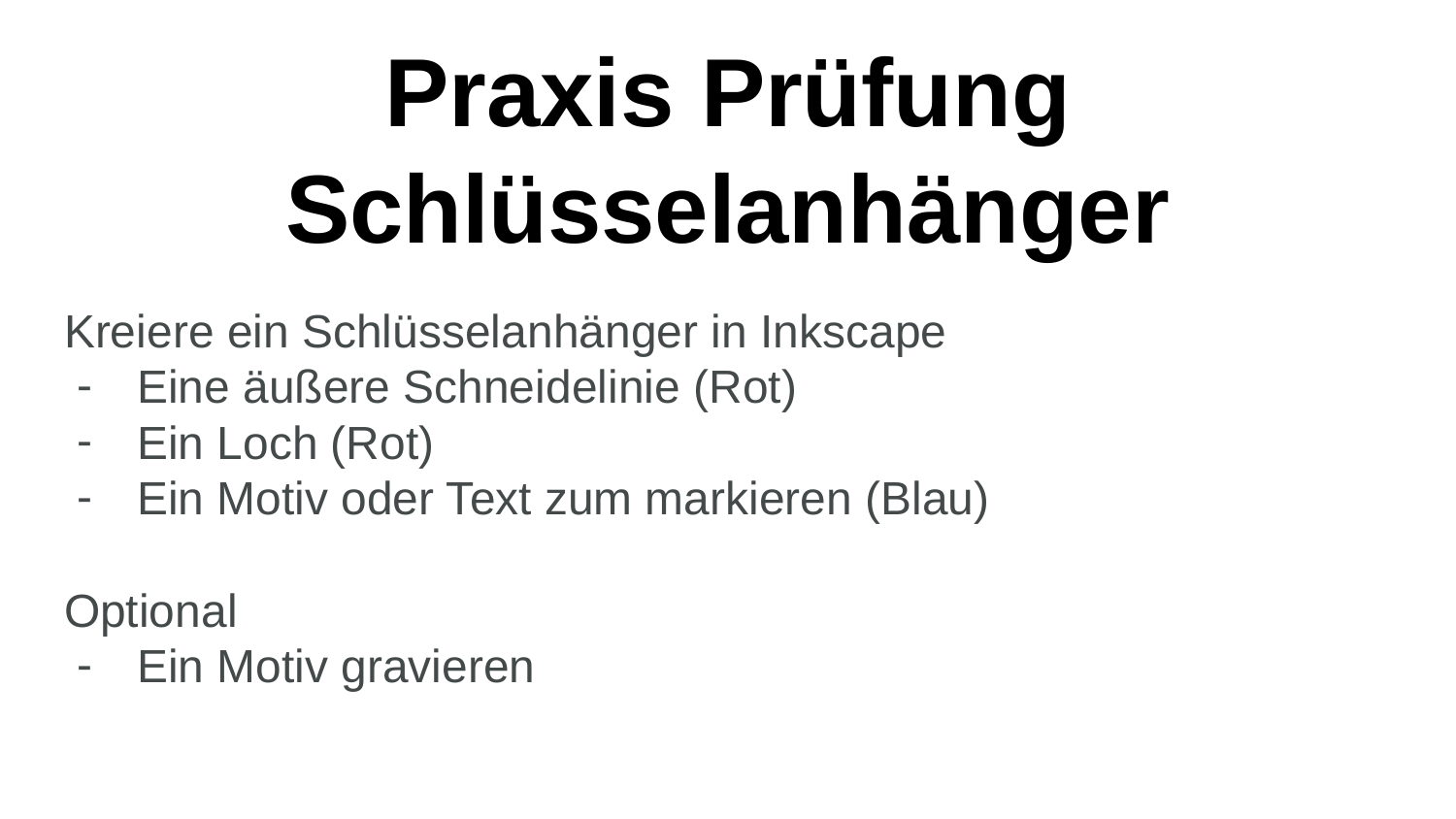

Praxis Prüfung Schlüsselanhänger
Kreiere ein Schlüsselanhänger in Inkscape
Eine äußere Schneidelinie (Rot)
Ein Loch (Rot)
Ein Motiv oder Text zum markieren (Blau)

Optional
Ein Motiv gravieren